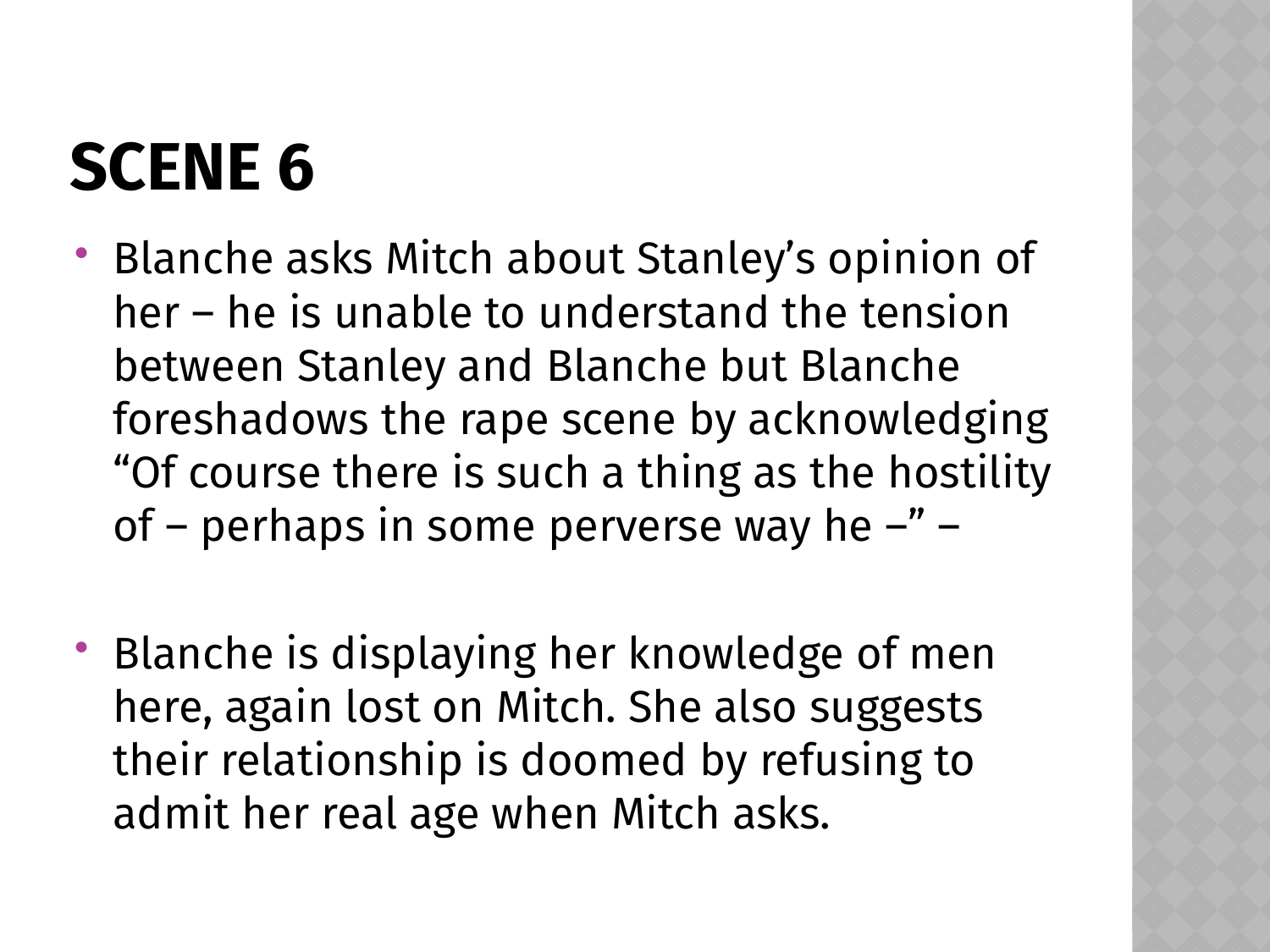

# Scene 6
Blanche asks Mitch about Stanley’s opinion of her – he is unable to understand the tension between Stanley and Blanche but Blanche foreshadows the rape scene by acknowledging “Of course there is such a thing as the hostility of – perhaps in some perverse way he –” –

Blanche is displaying her knowledge of men here, again lost on Mitch. She also suggests their relationship is doomed by refusing to admit her real age when Mitch asks.